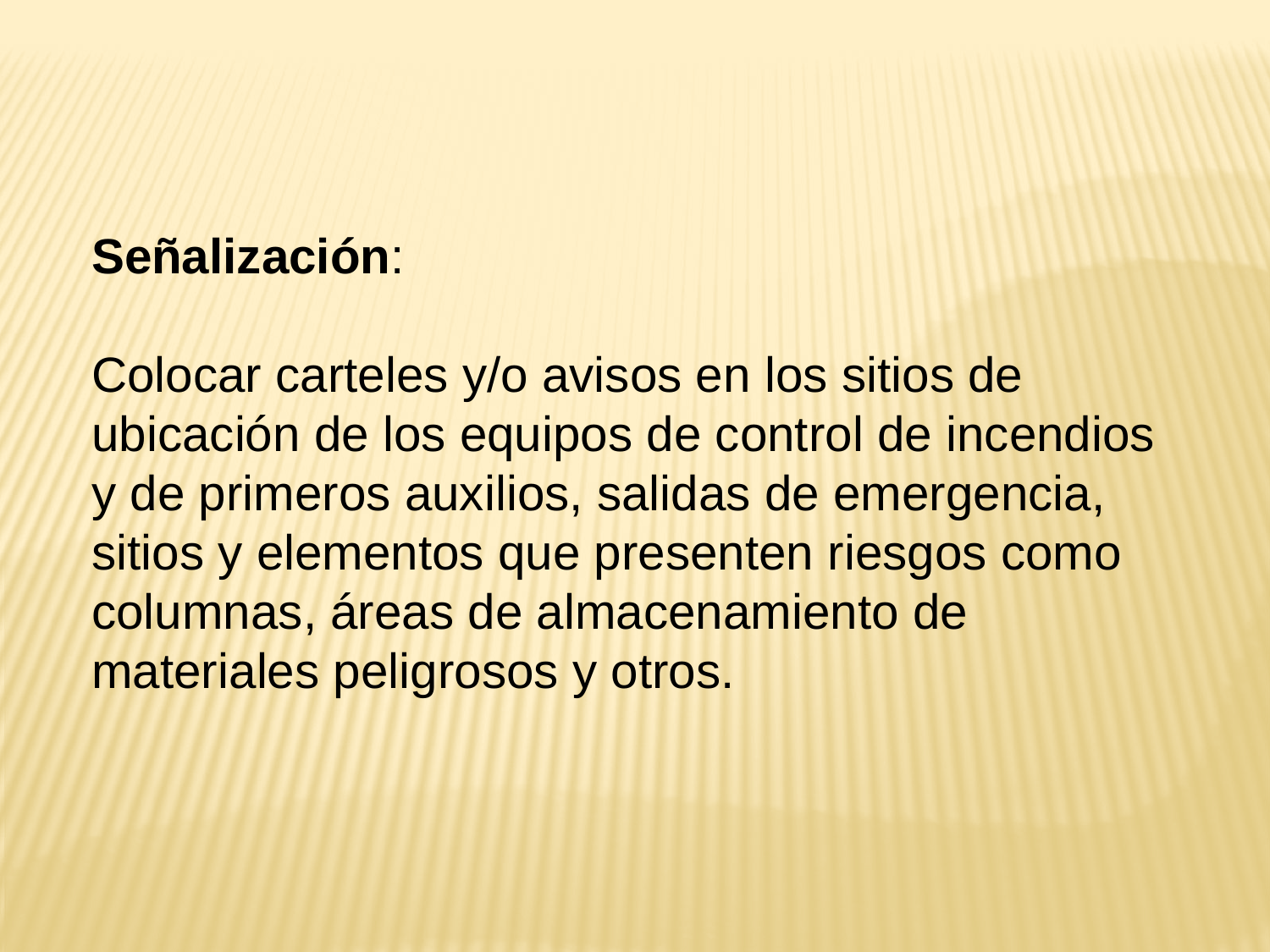

Señalización:

Colocar carteles y/o avisos en los sitios de ubicación de los equipos de control de incendios y de primeros auxilios, salidas de emergencia, sitios y elementos que presenten riesgos como columnas, áreas de almacenamiento de materiales peligrosos y otros.